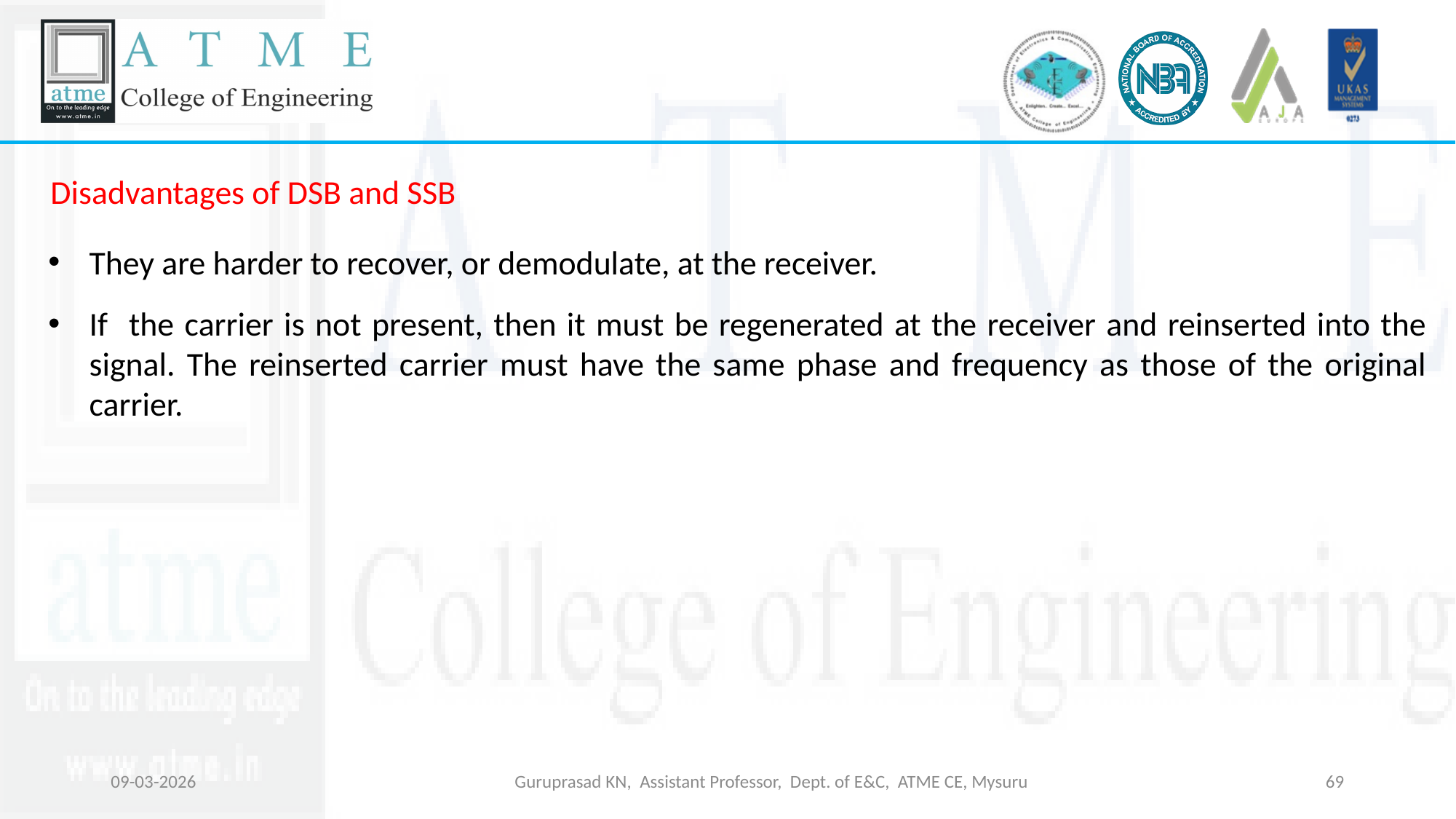

Disadvantages of DSB and SSB
They are harder to recover, or demodulate, at the receiver.

If  the carrier is not present, then it must be regenerated at the receiver and reinserted into the signal. The reinserted carrier must have the same phase and frequency as those of the original carrier.
09-03-2026
Guruprasad KN,  Assistant Professor,  Dept. of E&C,  ATME CE, Mysuru
69